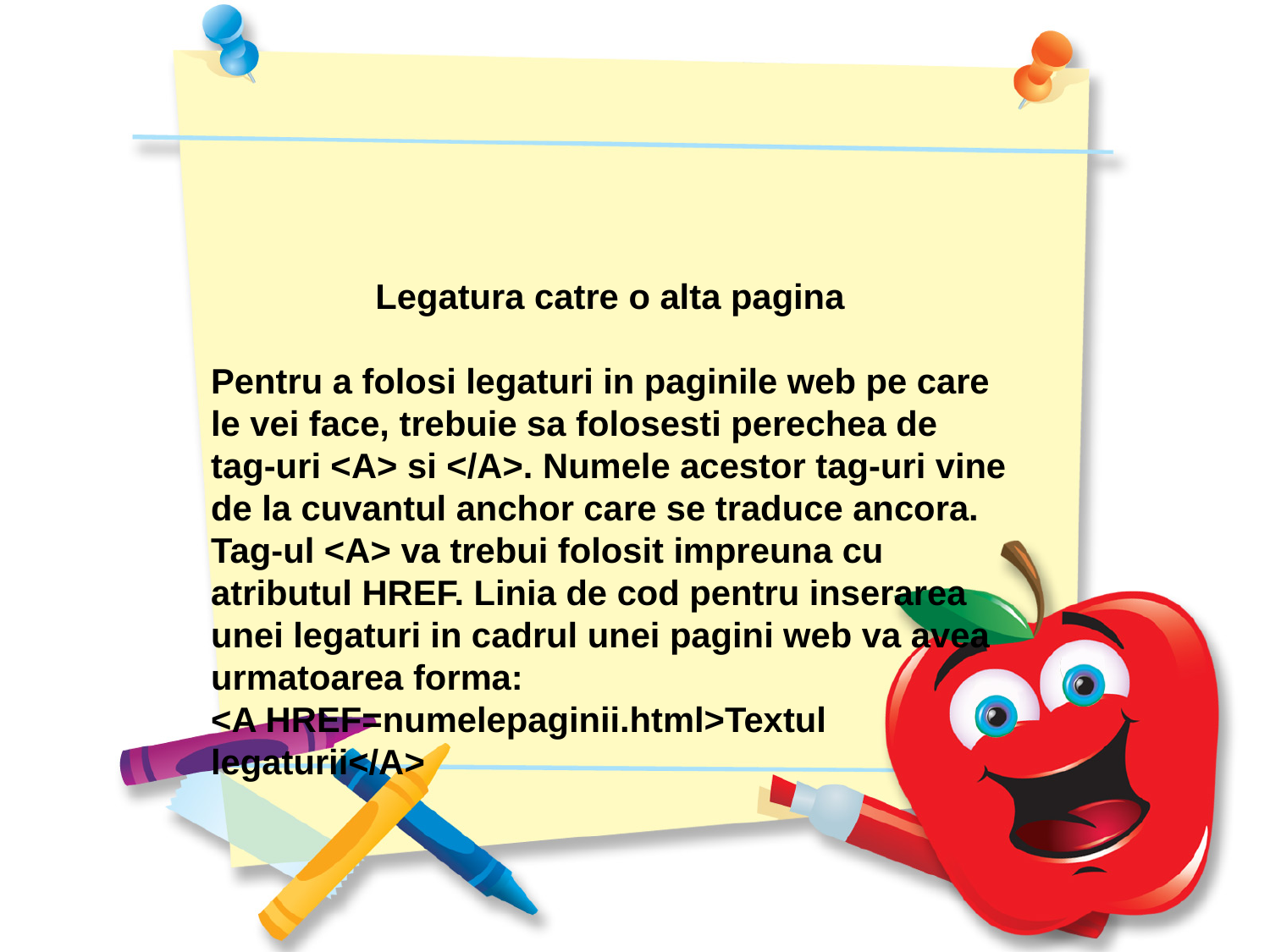

Legatura catre o alta pagina

Pentru a folosi legaturi in paginile web pe care le vei face, trebuie sa folosesti perechea de tag-uri <A> si </A>. Numele acestor tag-uri vine de la cuvantul anchor care se traduce ancora. Tag-ul <A> va trebui folosit impreuna cu atributul HREF. Linia de cod pentru inserarea unei legaturi in cadrul unei pagini web va avea urmatoarea forma:
<A HREF=numelepaginii.html>Textul legaturii</A>